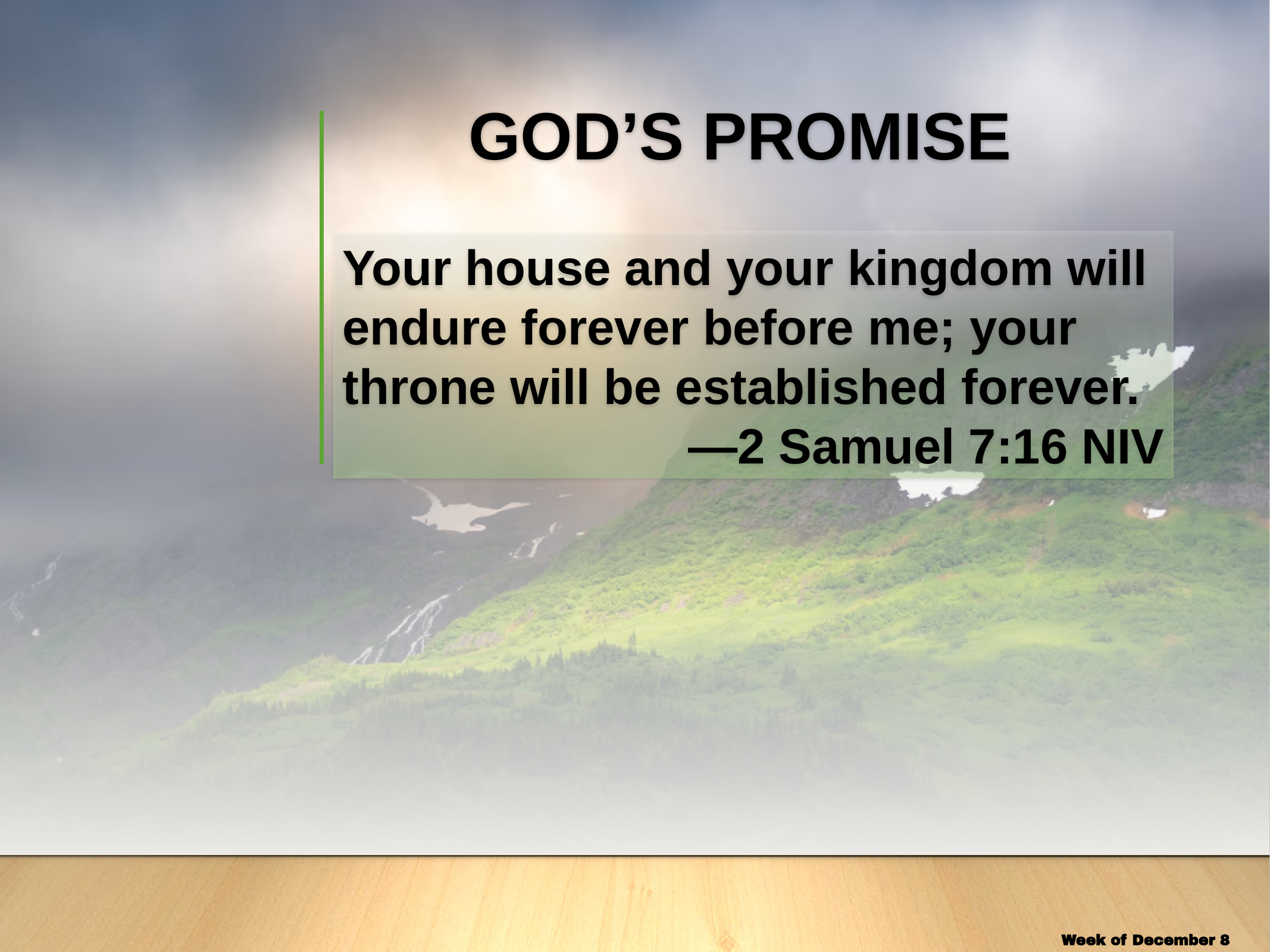

God’s Promise

Your house and your kingdom will endure forever before me; your throne will be established forever.
—2 Samuel 7:16 NIV
Week of December 8